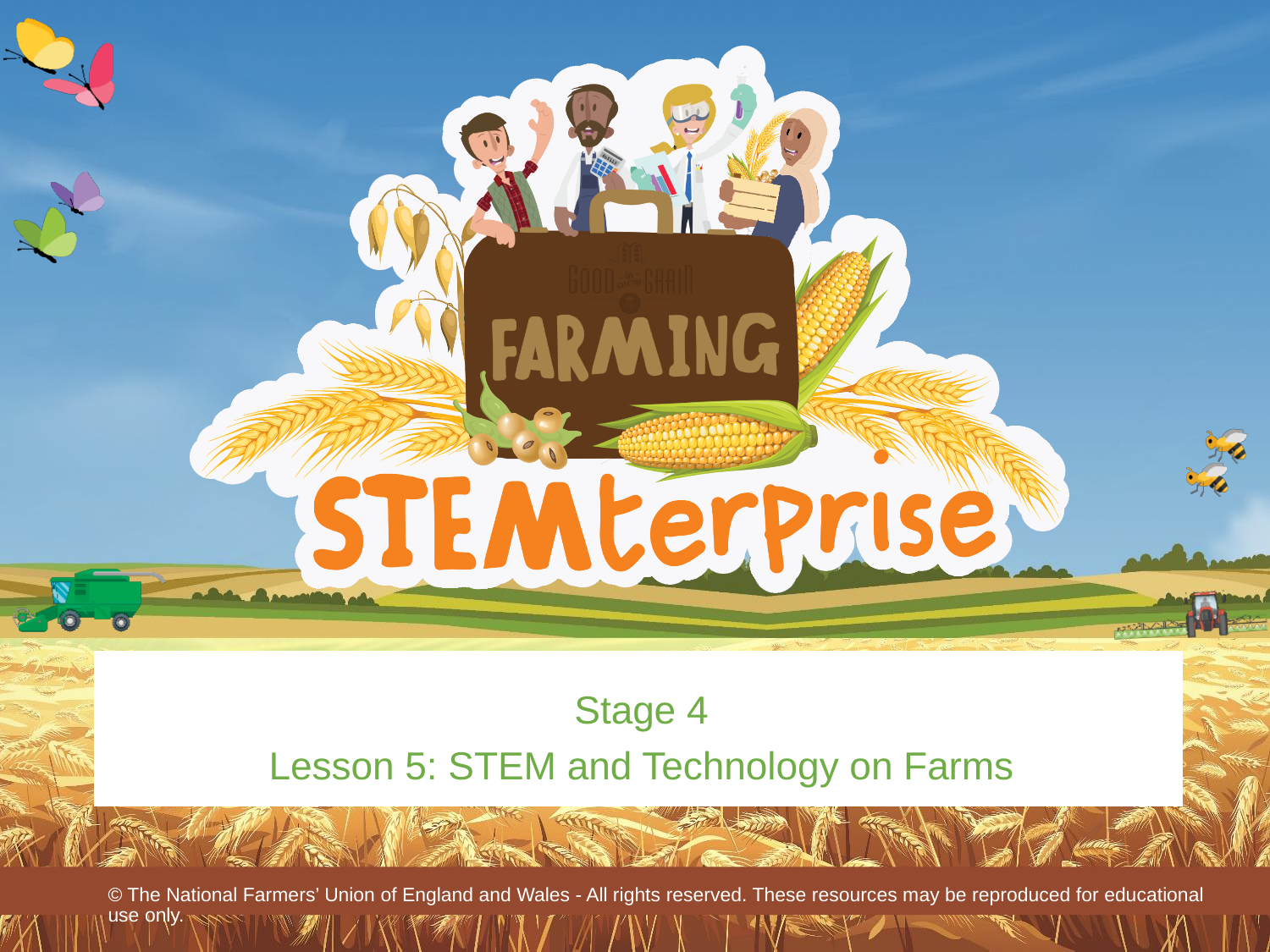

Stage 4
Lesson 5: STEM and Technology on Farms

© The National Farmers’ Union of England and Wales - All rights reserved. These resources may be reproduced for educational use only.